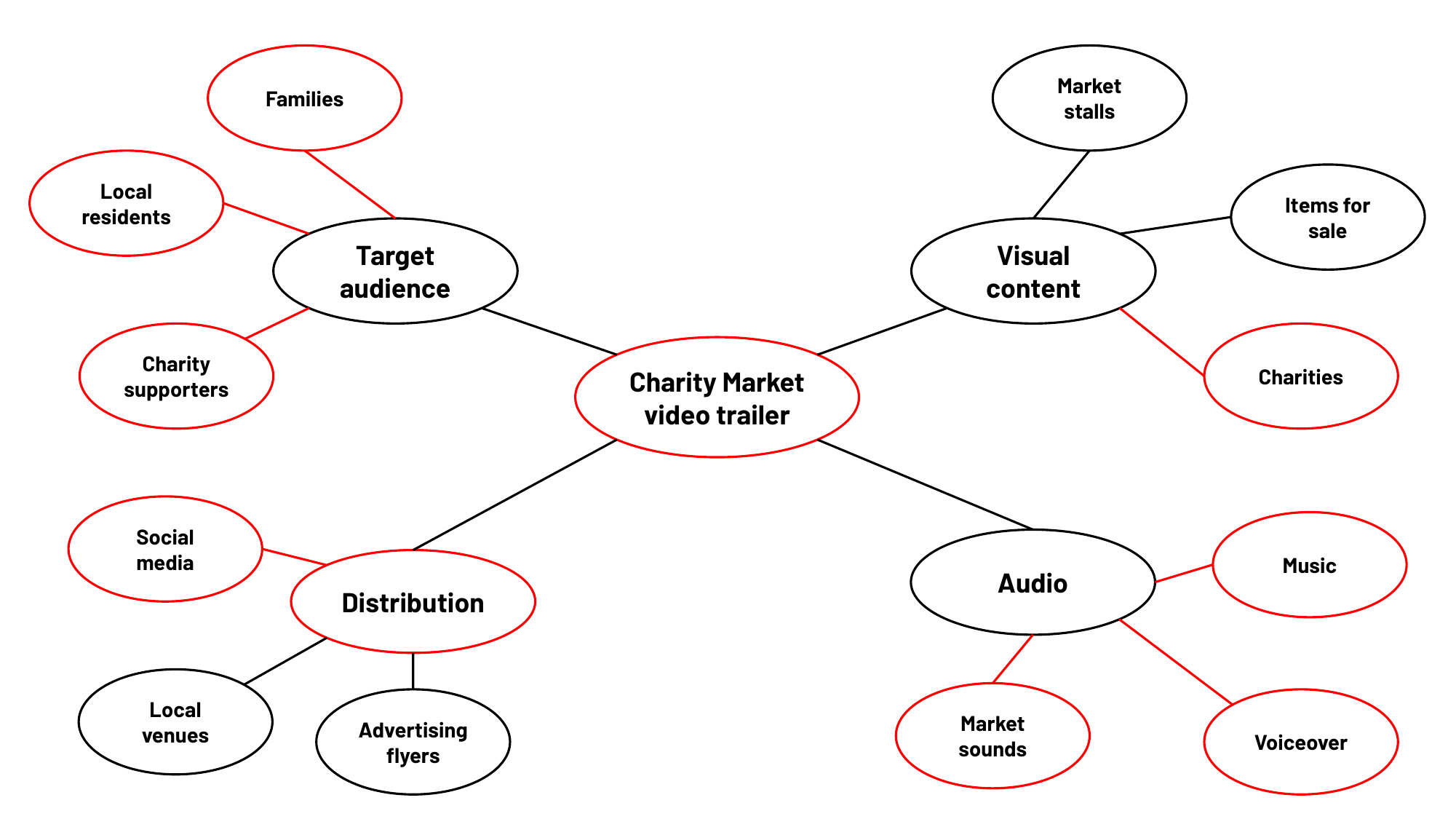

Families
Market stalls
Local residents
Items for sale
Target audience
Visual content
Charity supporters
Charities
Charity Market video trailer
Social media
Music
Audio
Distribution
Local venues
Market sounds
Advertising flyers
Voiceover